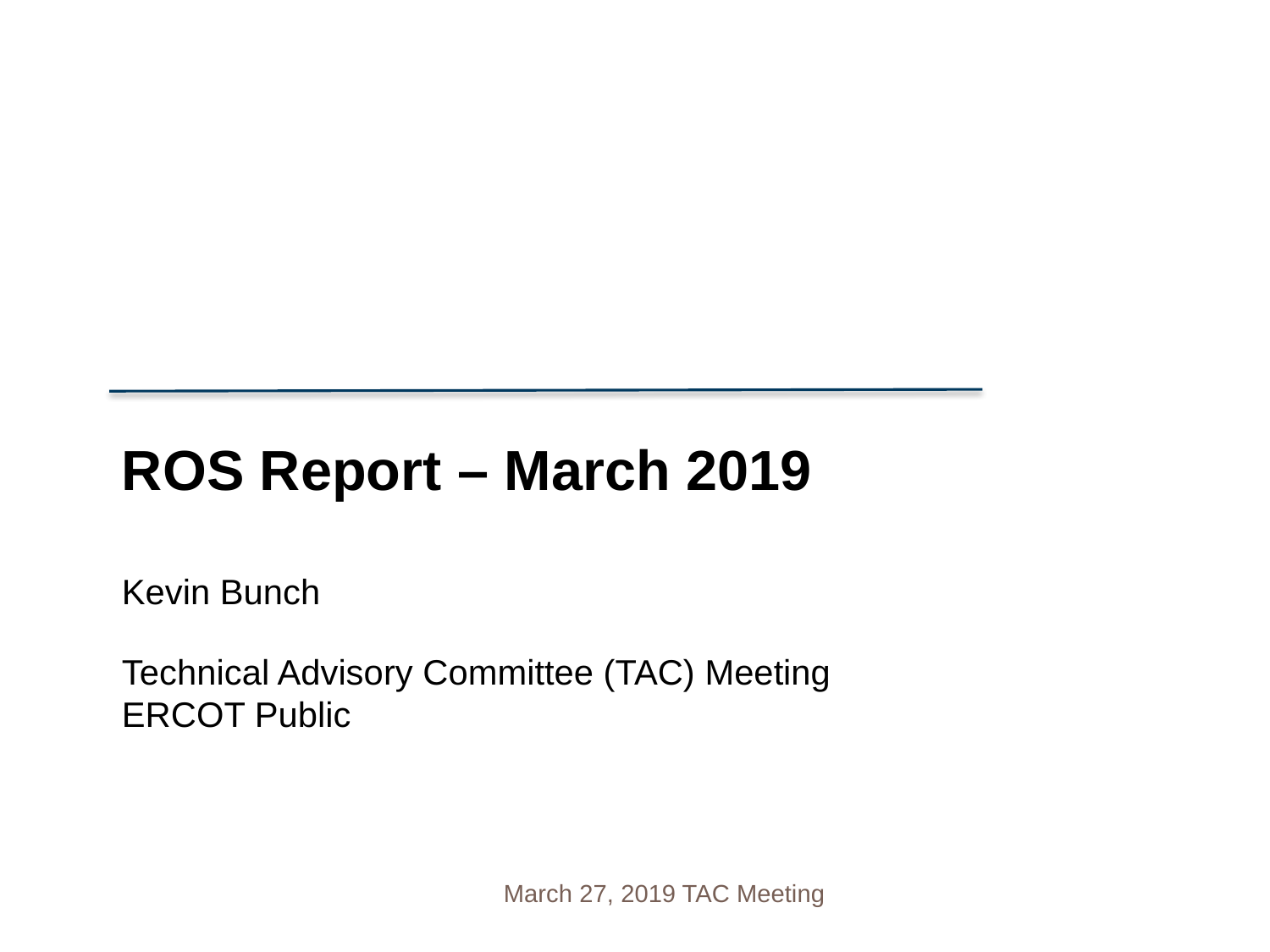

ROS Report – March 2019

Kevin Bunch

Technical Advisory Committee (TAC) Meeting
ERCOT Public

March 27, 2019 TAC Meeting